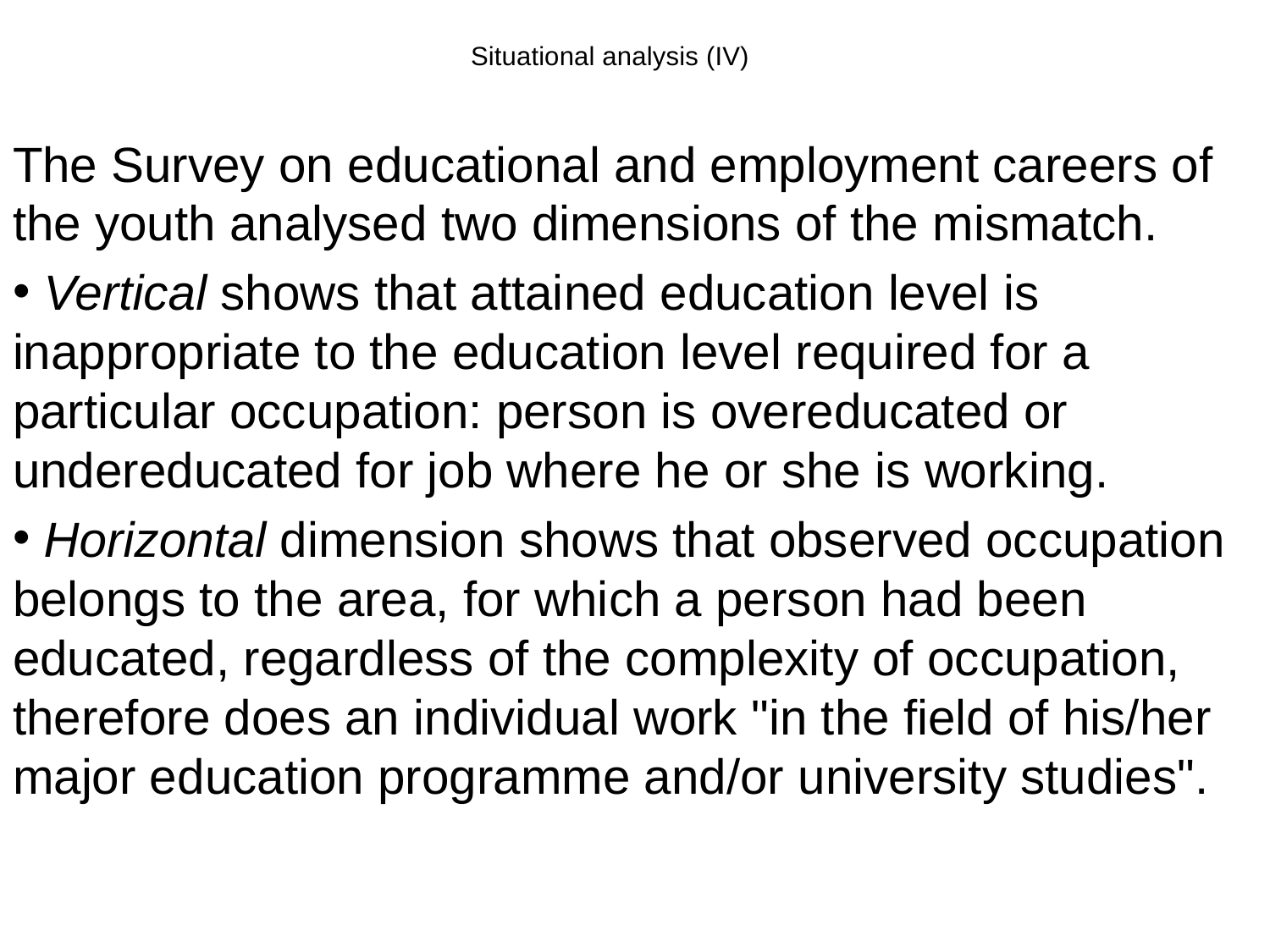

# Situational analysis (IV)
The Survey on educational and employment careers of the youth analysed two dimensions of the mismatch.
 Vertical shows that attained education level is inappropriate to the education level required for a particular occupation: person is overeducated or undereducated for job where he or she is working.
 Horizontal dimension shows that observed occupation belongs to the area, for which a person had been educated, regardless of the complexity of occupation, therefore does an individual work "in the field of his/her major education programme and/or university studies".